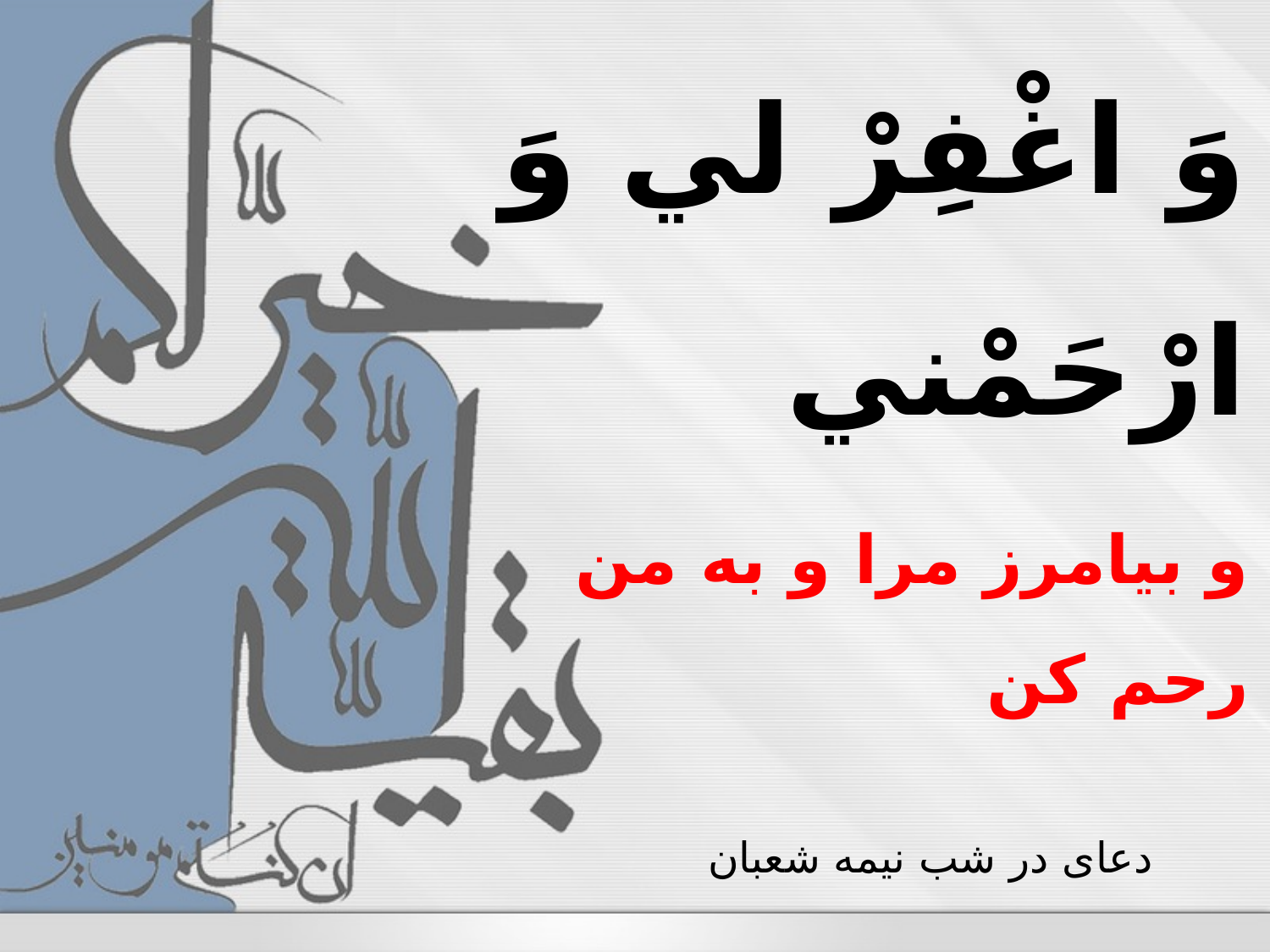

وَ اغْفِرْ لي وَ ارْحَمْني
و بیامرز مرا و به من رحم کن